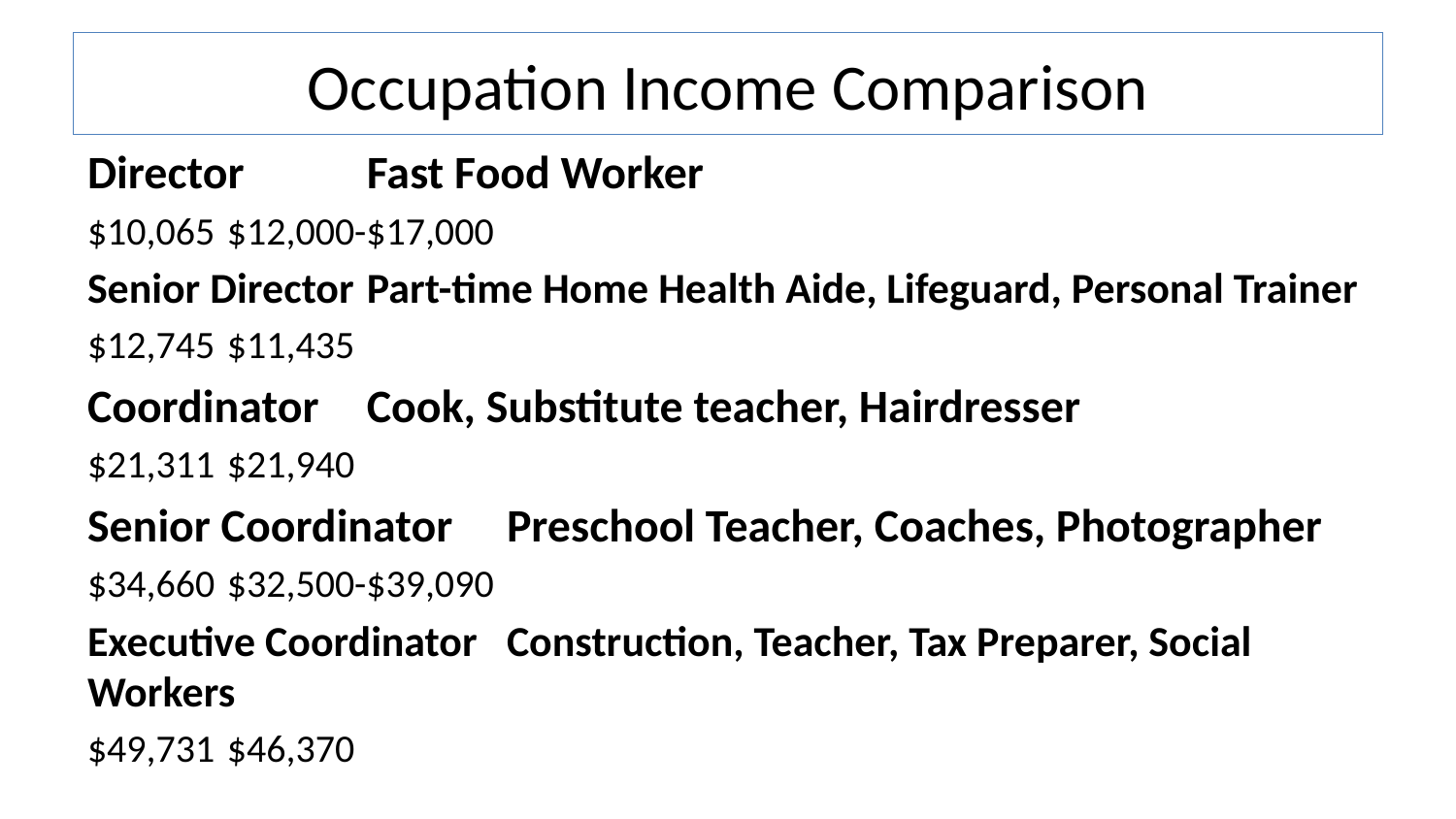

# Occupation Income Comparison
Director					Fast Food Worker
$10,065						$12,000-$17,000
Senior Director		Part-time Home Health Aide, Lifeguard, Personal Trainer
$12,745						$11,435
Coordinator				Cook, Substitute teacher, Hairdresser
$21,311						$21,940
Senior Coordinator			Preschool Teacher, Coaches, Photographer
$34,660						$32,500-$39,090
Executive Coordinator	Construction, Teacher, Tax Preparer, Social Workers
$49,731						$46,370